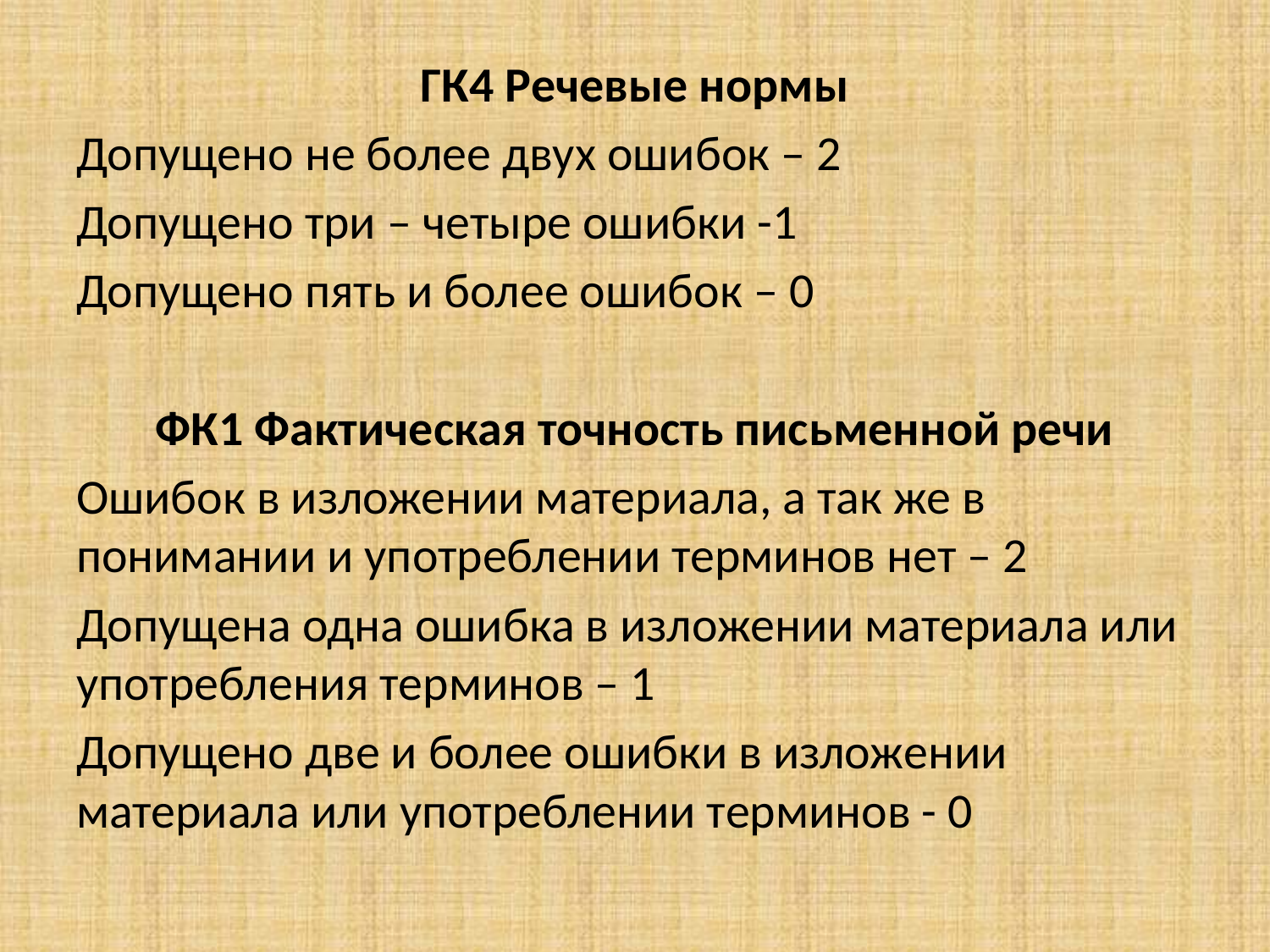

ГК4 Речевые нормы
Допущено не более двух ошибок – 2
Допущено три – четыре ошибки -1
Допущено пять и более ошибок – 0

ФК1 Фактическая точность письменной речи
Ошибок в изложении материала, а так же в понимании и употреблении терминов нет – 2
Допущена одна ошибка в изложении материала или употребления терминов – 1
Допущено две и более ошибки в изложении материала или употреблении терминов - 0